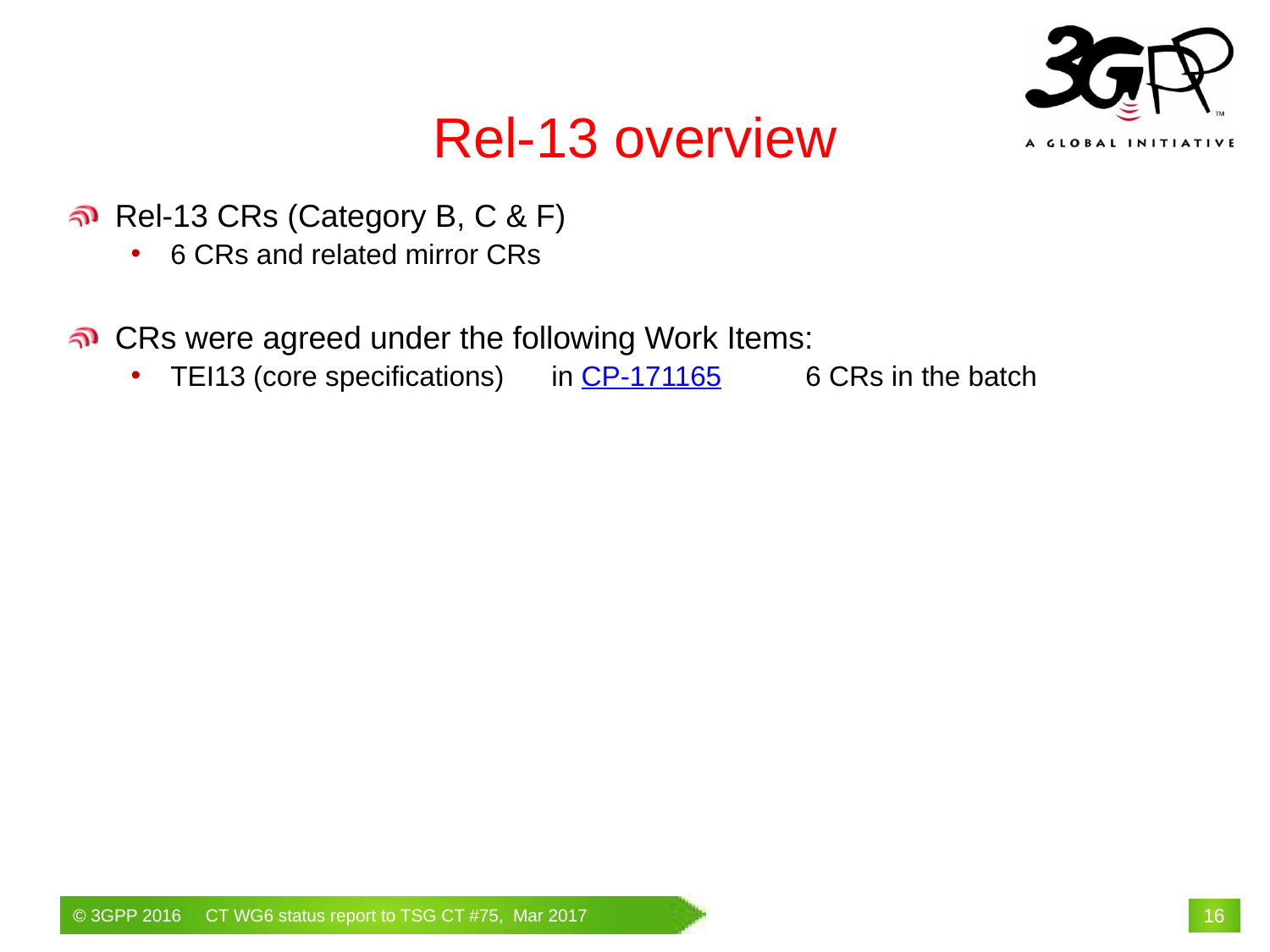

# Rel-13 overview
Rel-13 CRs (Category B, C & F)
6 CRs and related mirror CRs

CRs were agreed under the following Work Items:
TEI13 (core specifications) 	in CP-171165	6 CRs in the batch